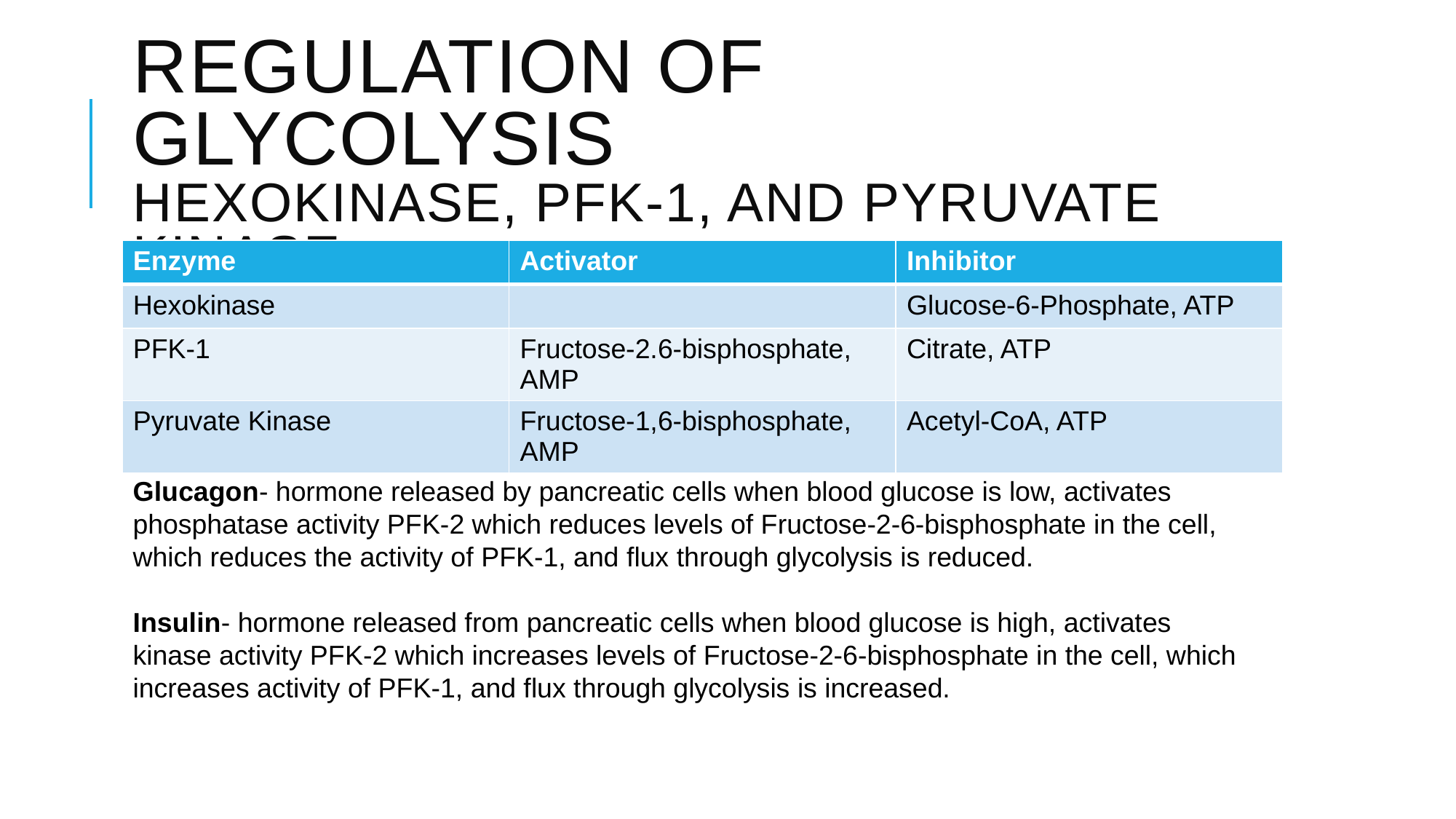

# Regulation of glycolysis Hexokinase, PFK-1, and pyruvate Kinase
| Enzyme | Activator | Inhibitor |
| --- | --- | --- |
| Hexokinase |  | Glucose-6-Phosphate, ATP |
| PFK-1 | Fructose-2.6-bisphosphate, AMP | Citrate, ATP |
| Pyruvate Kinase | Fructose-1,6-bisphosphate, AMP | Acetyl-CoA, ATP |
Glucagon- hormone released by pancreatic cells when blood glucose is low, activates phosphatase activity PFK-2 which reduces levels of Fructose-2-6-bisphosphate in the cell, which reduces the activity of PFK-1, and flux through glycolysis is reduced.

Insulin- hormone released from pancreatic cells when blood glucose is high, activates kinase activity PFK-2 which increases levels of Fructose-2-6-bisphosphate in the cell, which increases activity of PFK-1, and flux through glycolysis is increased.